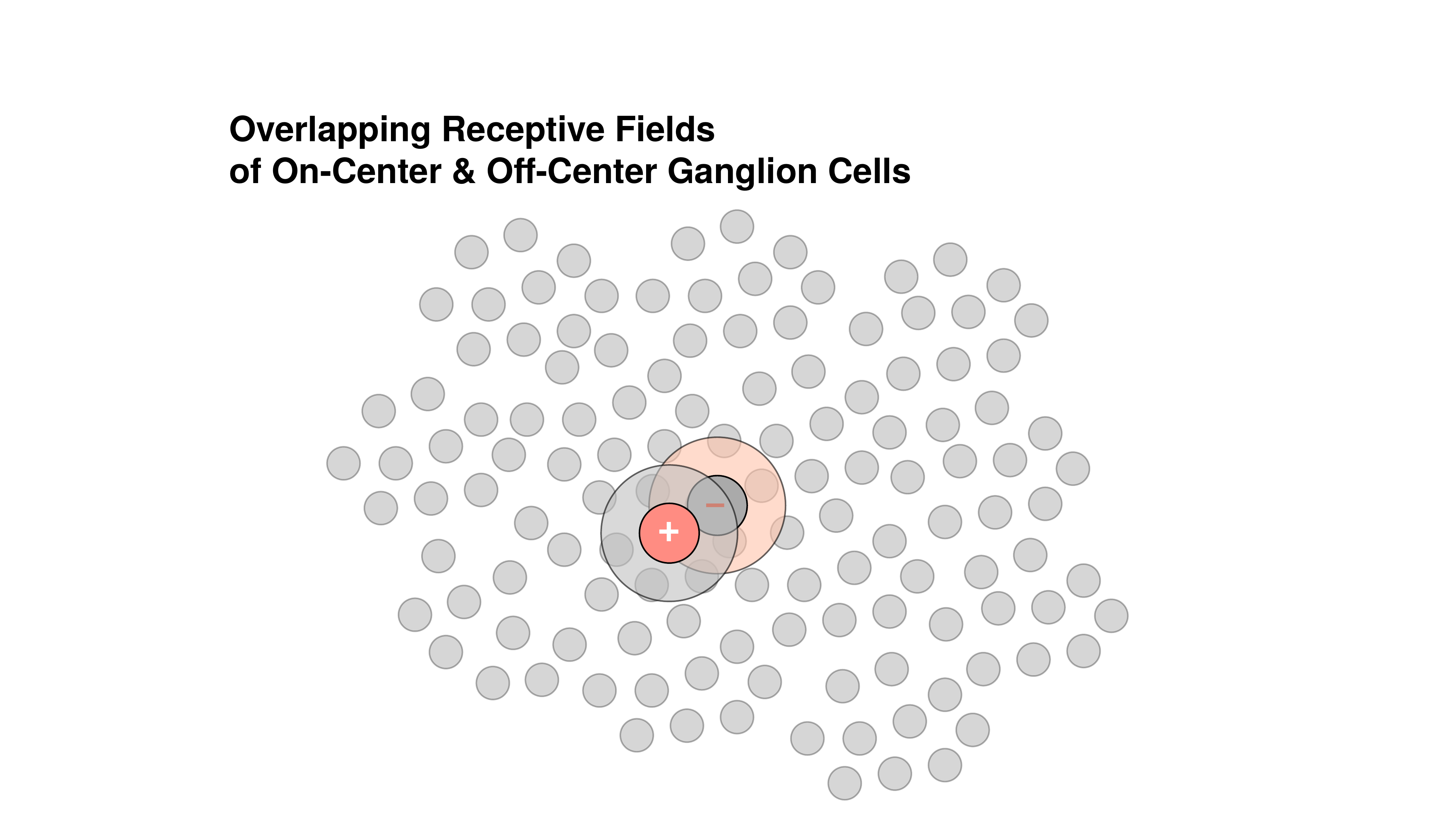

Overlapping Receptive Fields
of On-Center & Off-Center Ganglion Cells

–

+